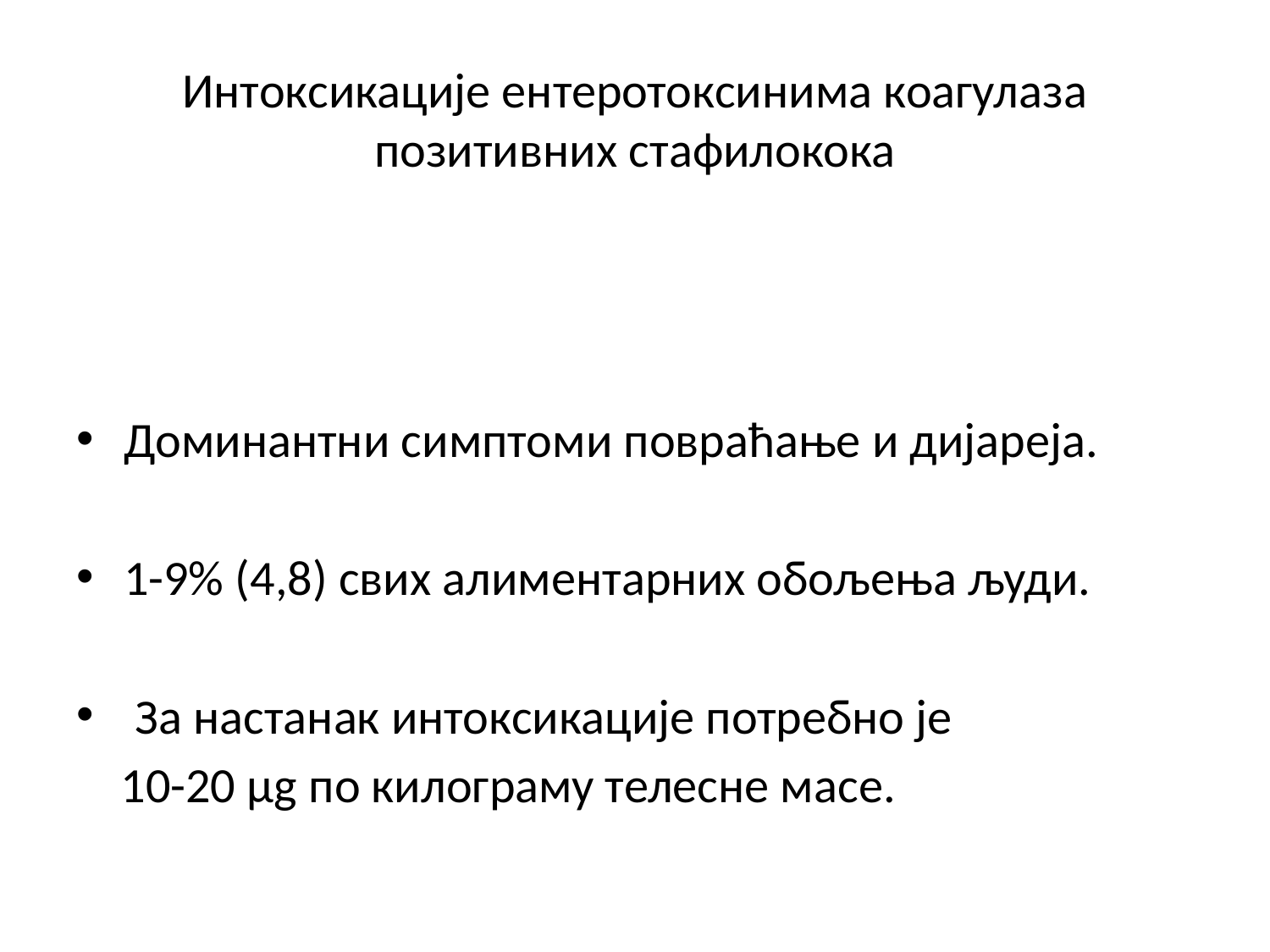

# Интоксикације ентеротоксинима коагулаза позитивних стафилокока
Доминантни симптоми повраћање и дијареја.

1-9% (4,8) свих алиментарних обољења људи.

 За настанак интоксикације потребно је
    10-20 µg по килoграму телeснe масe.